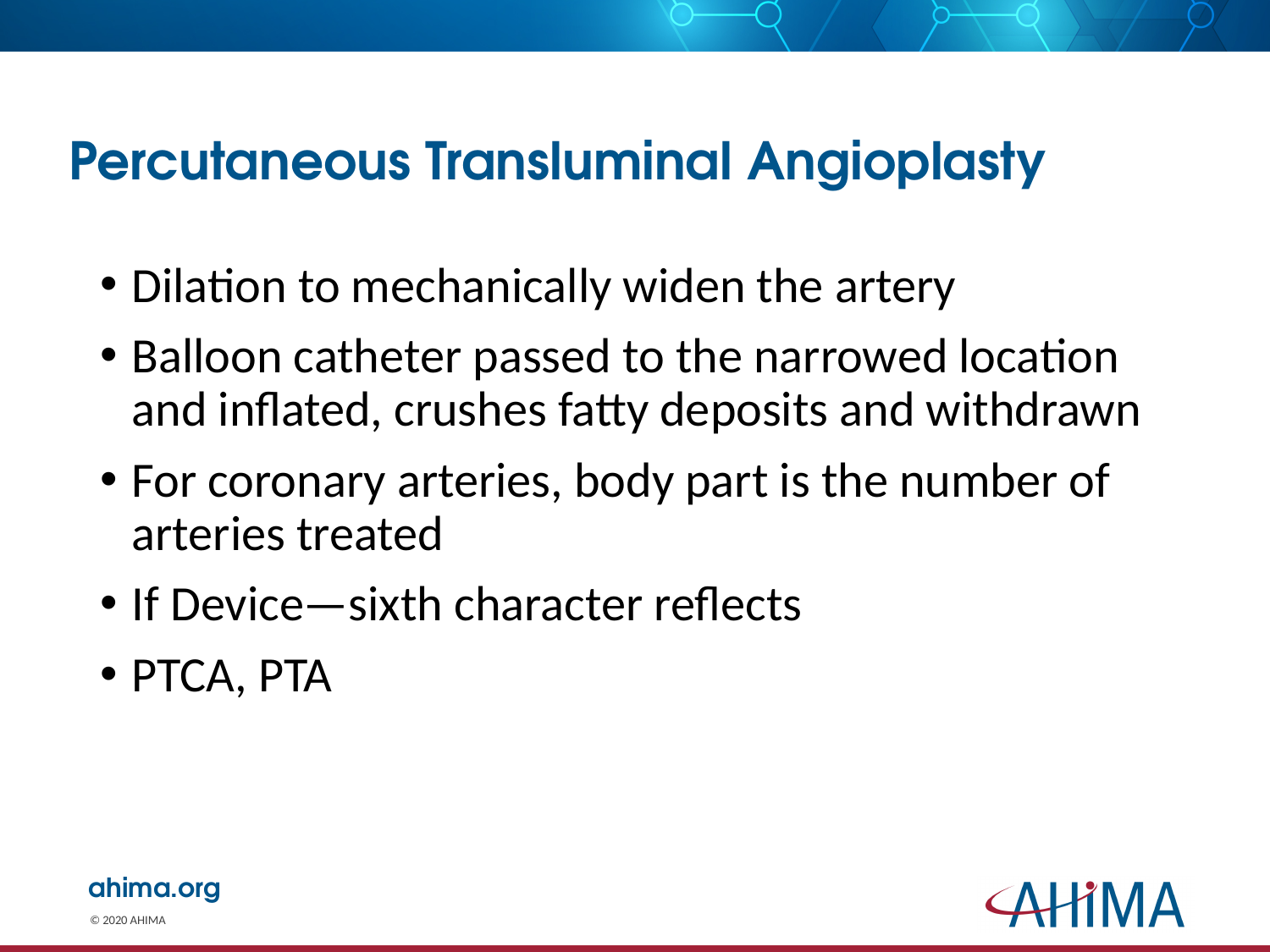

# Percutaneous Transluminal Angioplasty
Dilation to mechanically widen the artery
Balloon catheter passed to the narrowed location and inflated, crushes fatty deposits and withdrawn
For coronary arteries, body part is the number of arteries treated
If Device—sixth character reflects
PTCA, PTA